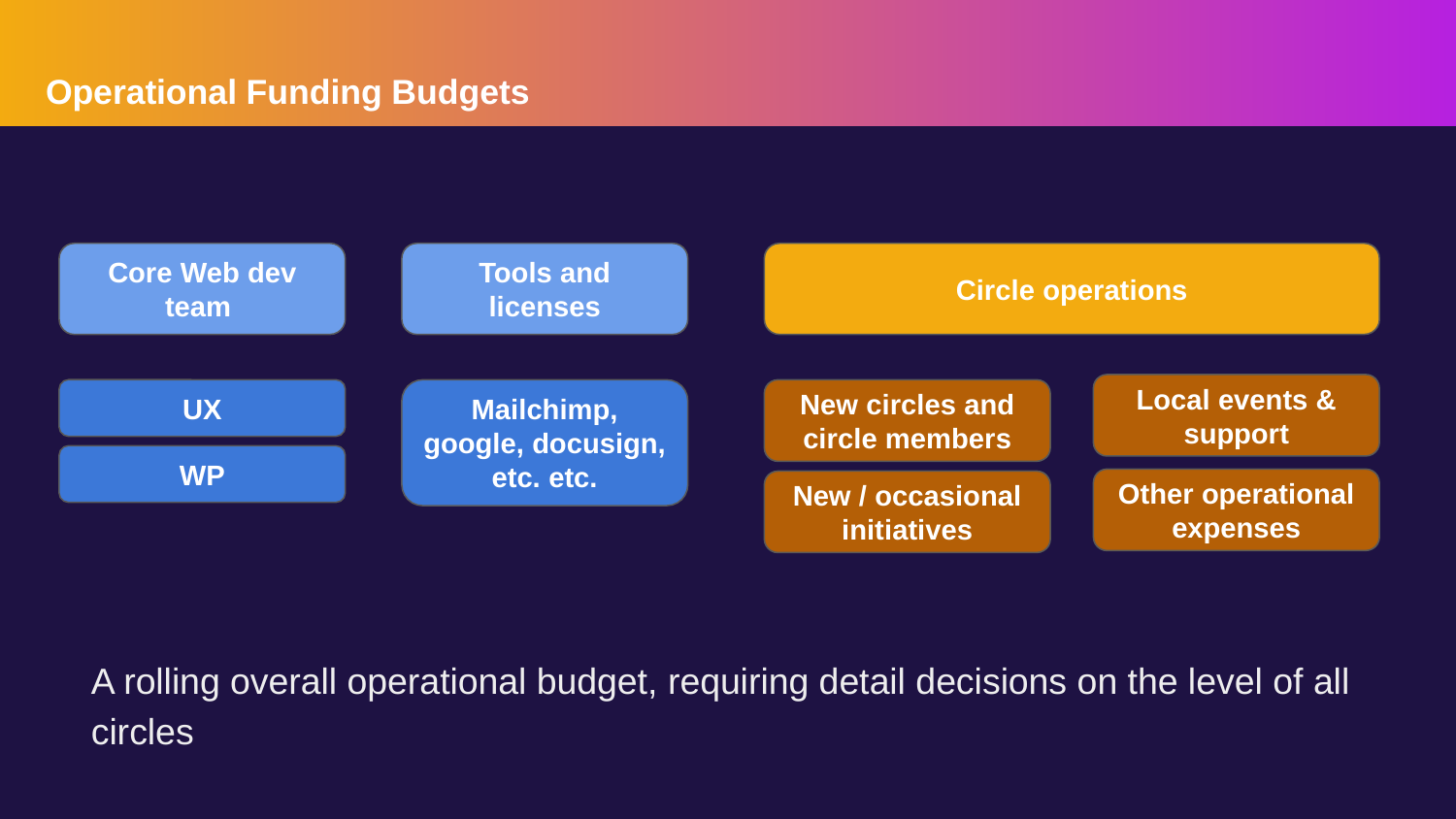

# Operational Funding Budgets
Core Web dev team
Tools and licenses
Circle operations
Local events & support
UX
New circles and circle members
Mailchimp, google, docusign, etc. etc.
WP
Other operational expenses
New / occasional initiatives
A rolling overall operational budget, requiring detail decisions on the level of all circles